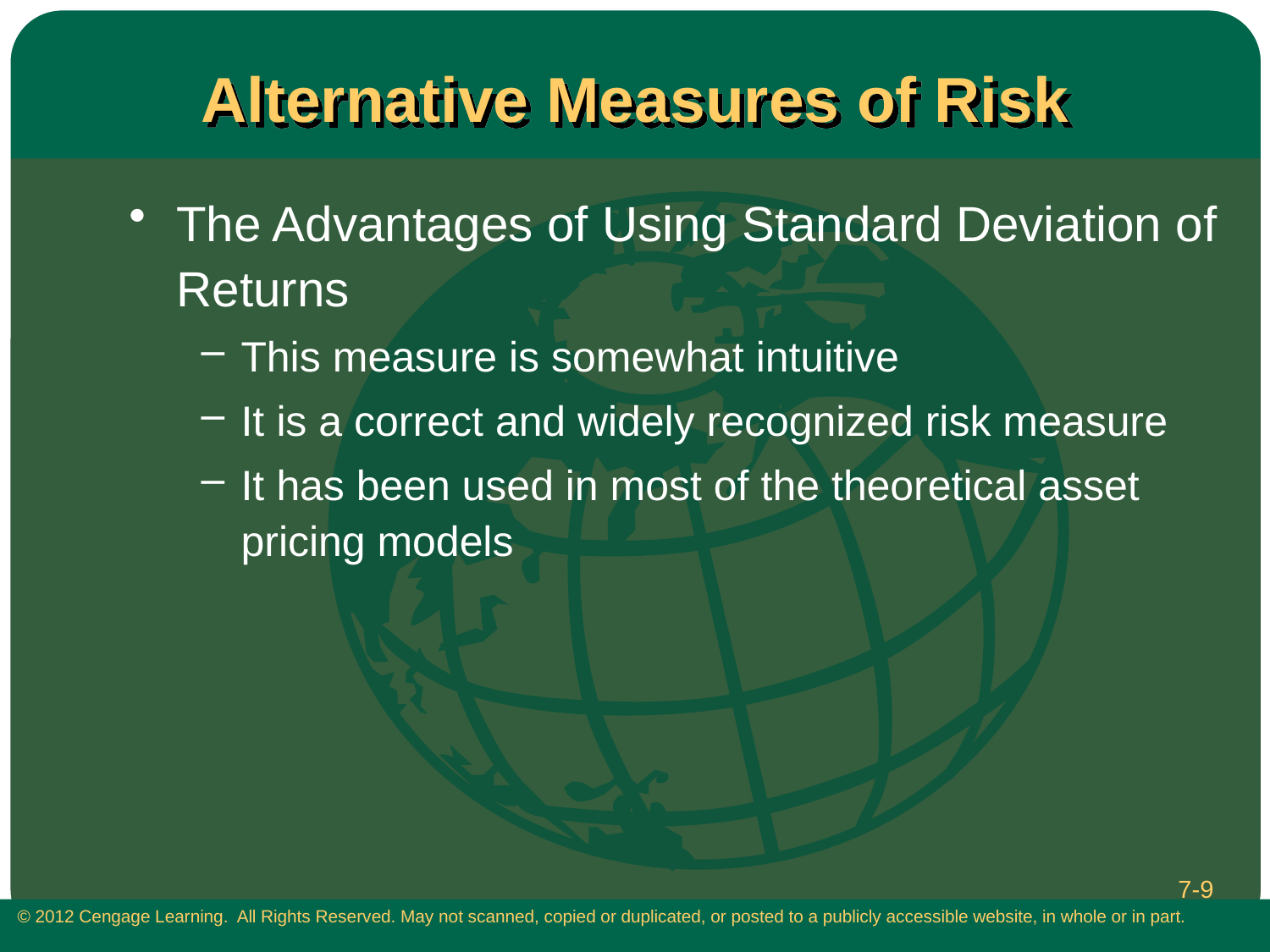

# Alternative Measures of Risk
The Advantages of Using Standard Deviation of Returns
This measure is somewhat intuitive
It is a correct and widely recognized risk measure
It has been used in most of the theoretical asset pricing models
7-9
 © 2012 Cengage Learning.  All Rights Reserved. May not scanned, copied or duplicated, or posted to a publicly accessible website, in whole or in part.